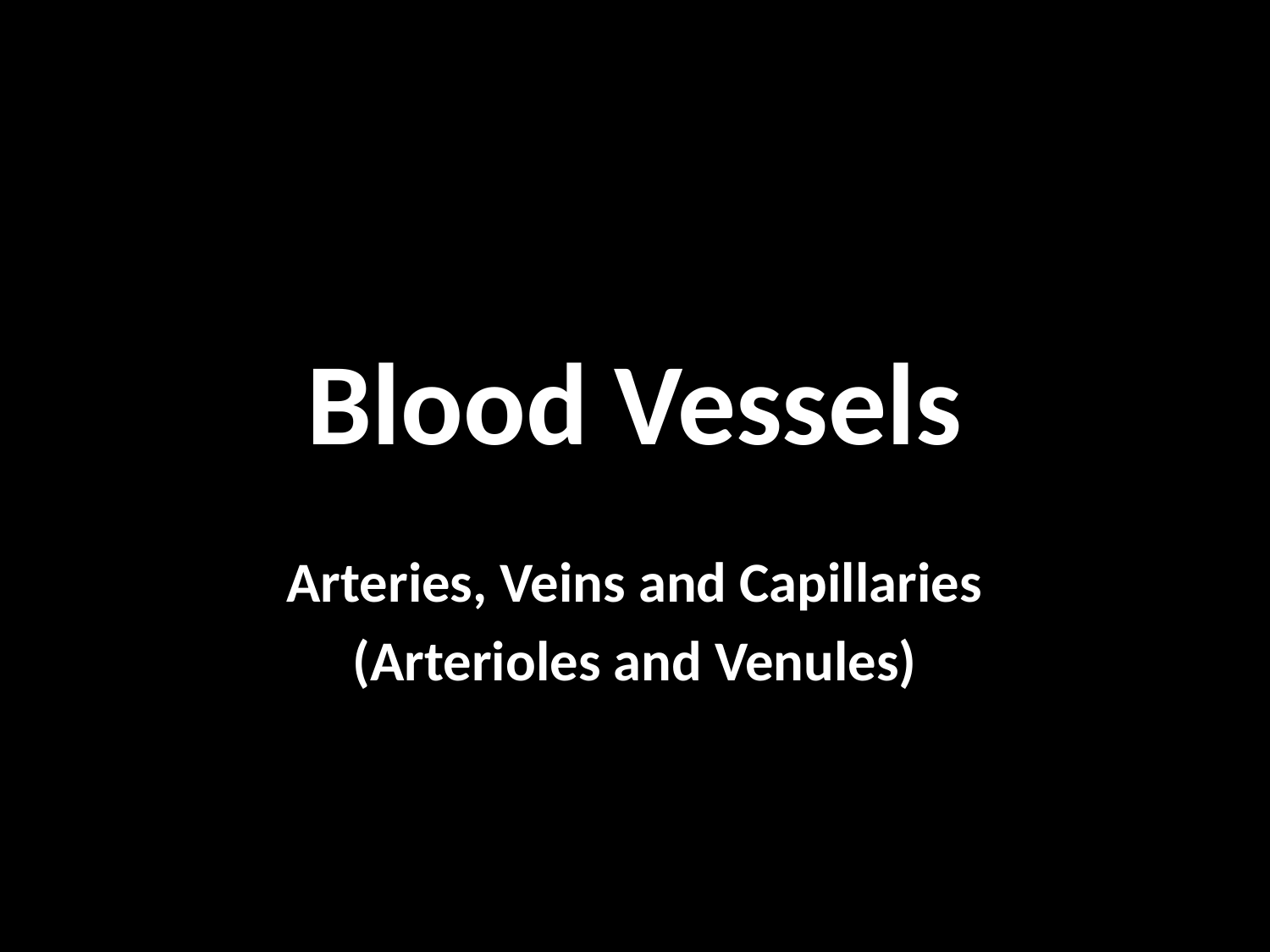

# Blood Vessels
Arteries, Veins and Capillaries
(Arterioles and Venules)